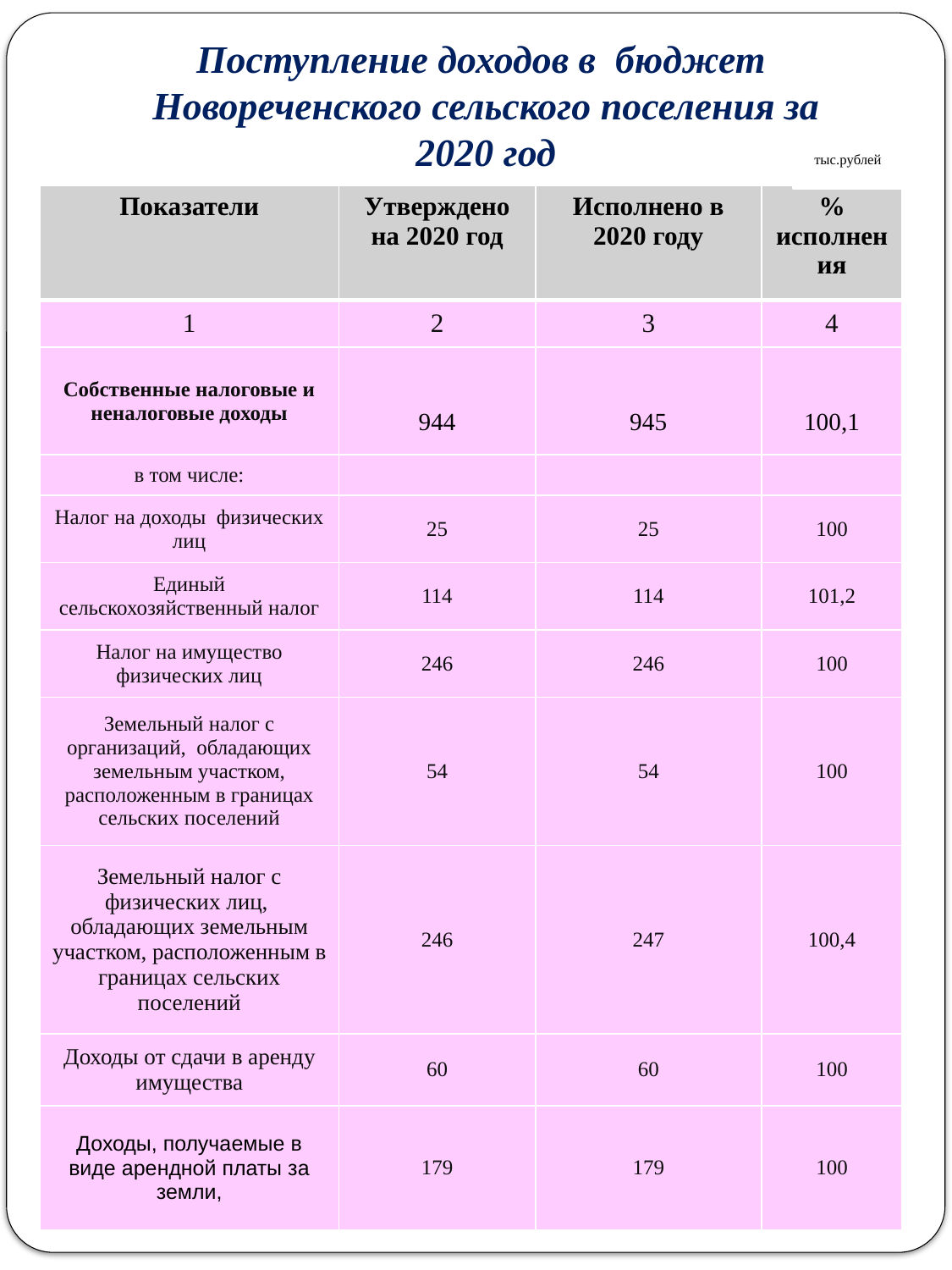

Поступление доходов в  бюджет
Новореченского сельского поселения за 2020 год
тыс.рублей
| Показатели | Утверждено на 2020 год | Исполнено в 2020 году | % исполнения |
| --- | --- | --- | --- |
| 1 | 2 | 3 | 4 |
| Собственные налоговые и неналоговые доходы | 944 | 945 | 100,1 |
| в том числе: |  |  |  |
| Налог на доходы физических лиц | 25 | 25 | 100 |
| Единый сельскохозяйственный налог | 114 | 114 | 101,2 |
| Налог на имущество физических лиц | 246 | 246 | 100 |
| Земельный налог с организаций, обладающих земельным участком, расположенным в границах сельских поселений | 54 | 54 | 100 |
| Земельный налог с физических лиц, обладающих земельным участком, расположенным в границах сельских поселений | 246 | 247 | 100,4 |
| Доходы от сдачи в аренду имущества | 60 | 60 | 100 |
| Доходы, получаемые в виде арендной платы за земли, | 179 | 179 | 100 |